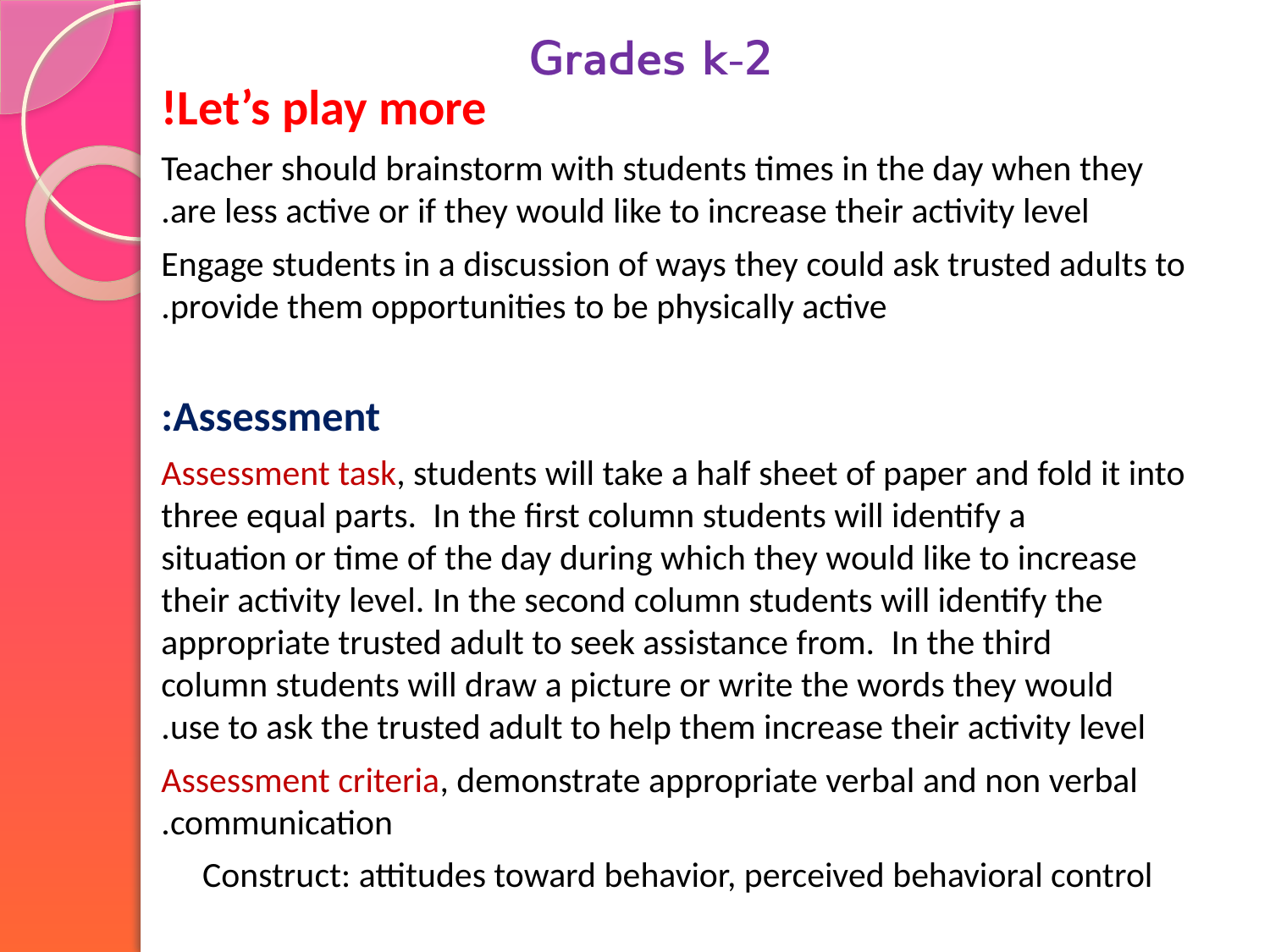

# Grades k-2
Let’s play more!
Teacher should brainstorm with students times in the day when they are less active or if they would like to increase their activity level.
Engage students in a discussion of ways they could ask trusted adults to provide them opportunities to be physically active.

Assessment:
Assessment task, students will take a half sheet of paper and fold it into three equal parts.  In the first column students will identify a situation or time of the day during which they would like to increase their activity level. In the second column students will identify the appropriate trusted adult to seek assistance from.  In the third column students will draw a picture or write the words they would use to ask the trusted adult to help them increase their activity level.
Assessment criteria, demonstrate appropriate verbal and non verbal communication.
Construct: attitudes toward behavior, perceived behavioral control